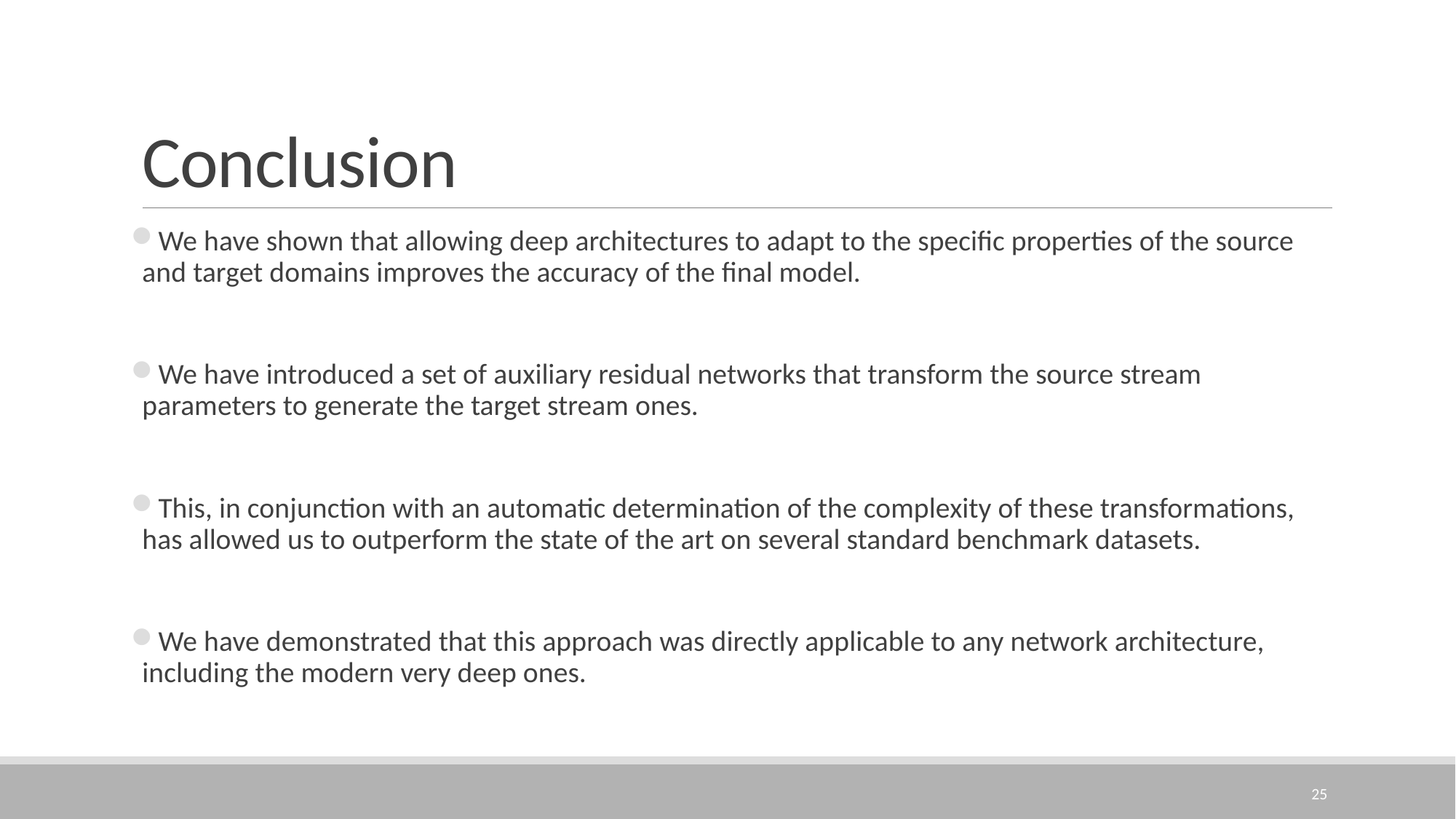

# Conclusion
We have shown that allowing deep architectures to adapt to the specific properties of the source and target domains improves the accuracy of the final model.

We have introduced a set of auxiliary residual networks that transform the source stream parameters to generate the target stream ones.

This, in conjunction with an automatic determination of the complexity of these transformations, has allowed us to outperform the state of the art on several standard benchmark datasets.

We have demonstrated that this approach was directly applicable to any network architecture, including the modern very deep ones.

25